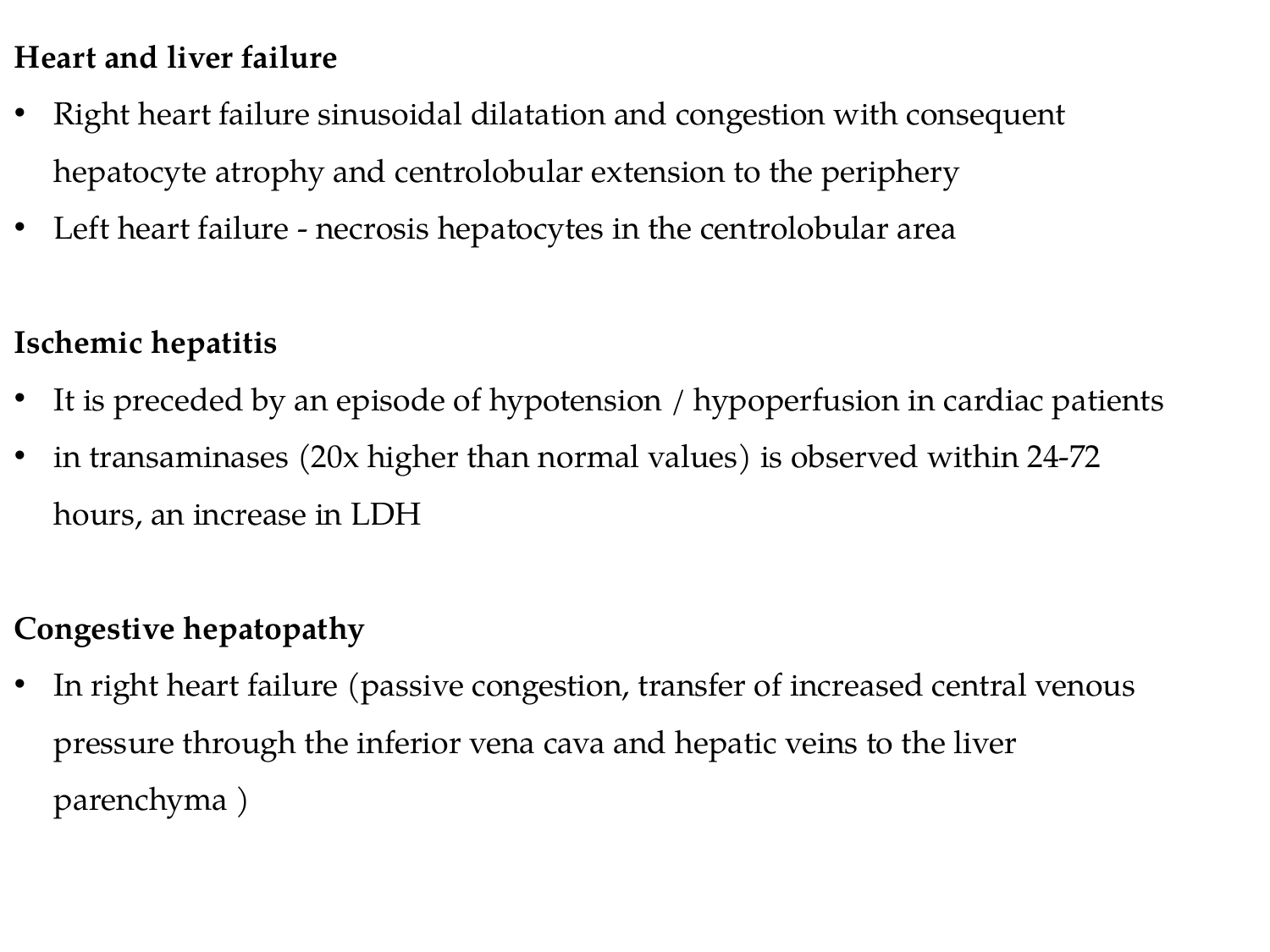

Heart and liver failure
Right heart failure sinusoidal dilatation and congestion with consequent hepatocyte atrophy and centrolobular extension to the periphery
Left heart failure - necrosis hepatocytes in the centrolobular area

Ischemic hepatitis
It is preceded by an episode of hypotension / hypoperfusion in cardiac patients
in transaminases (20x higher than normal values) is observed within 24-72 hours, an increase in LDH

Congestive hepatopathy
In right heart failure (passive congestion, transfer of increased central venous pressure through the inferior vena cava and hepatic veins to the liver parenchyma )